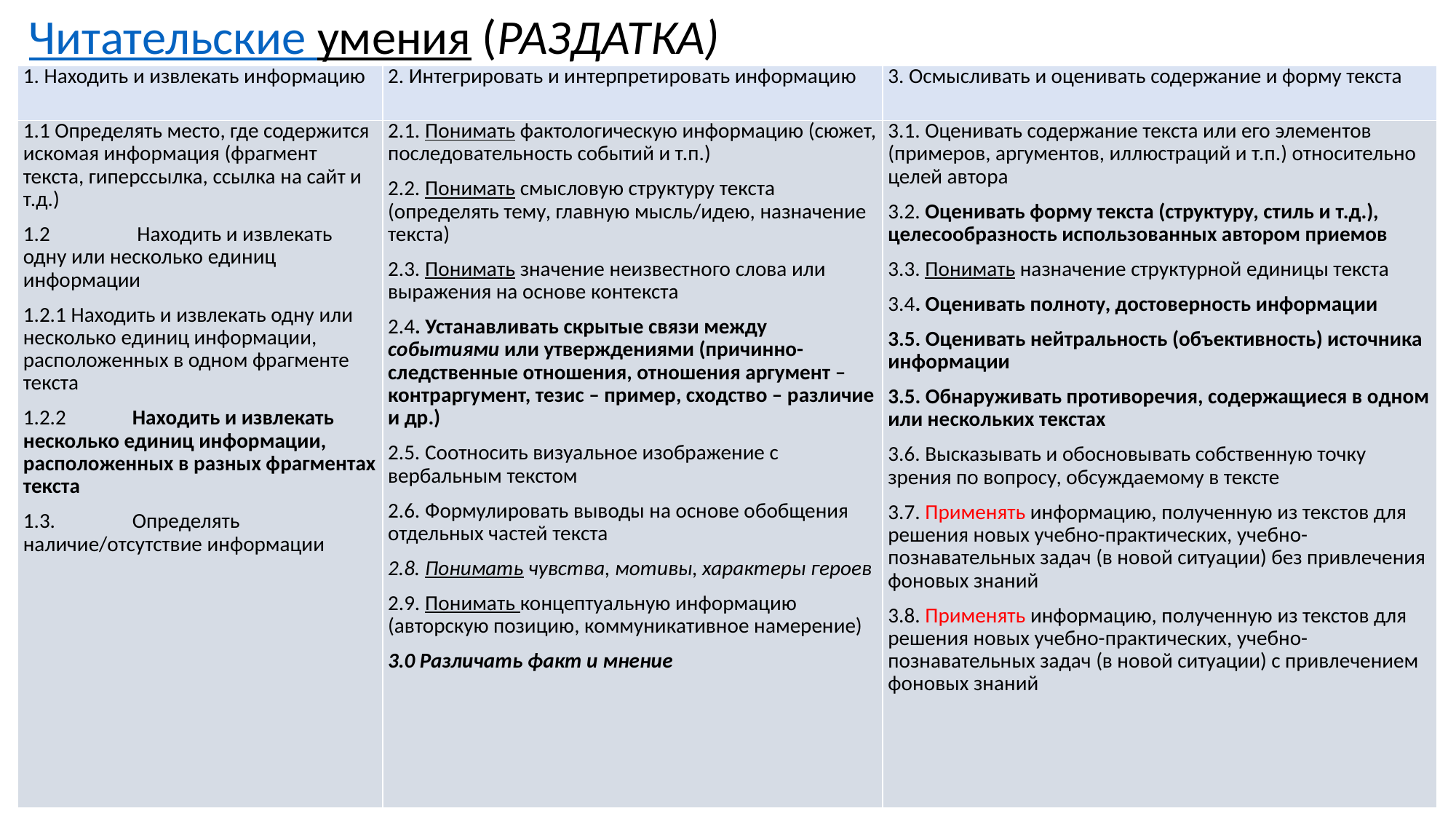

# Читательские умения (РАЗДАТКА)
| 1. Находить и извлекать информацию | 2. Интегрировать и интерпретировать информацию | 3. Осмысливать и оценивать содержание и форму текста |
| --- | --- | --- |
| 1.1 Определять место, где содержится искомая информация (фрагмент текста, гиперссылка, ссылка на сайт и т.д.) 1.2 Находить и извлекать одну или несколько единиц информации 1.2.1 Находить и извлекать одну или несколько единиц информации, расположенных в одном фрагменте текста 1.2.2 Находить и извлекать несколько единиц информации, расположенных в разных фрагментах текста 1.3. Определять наличие/отсутствие информации | 2.1. Понимать фактологическую информацию (сюжет, последовательность событий и т.п.) 2.2. Понимать смысловую структуру текста (определять тему, главную мысль/идею, назначение текста) 2.3. Понимать значение неизвестного слова или выражения на основе контекста 2.4. Устанавливать скрытые связи между событиями или утверждениями (причинно-следственные отношения, отношения аргумент – контраргумент, тезис – пример, сходство – различие и др.) 2.5. Соотносить визуальное изображение с вербальным текстом 2.6. Формулировать выводы на основе обобщения отдельных частей текста 2.8. Понимать чувства, мотивы, характеры героев 2.9. Понимать концептуальную информацию (авторскую позицию, коммуникативное намерение) 3.0 Различать факт и мнение | 3.1. Оценивать содержание текста или его элементов (примеров, аргументов, иллюстраций и т.п.) относительно целей автора 3.2. Оценивать форму текста (структуру, стиль и т.д.), целесообразность использованных автором приемов 3.3. Понимать назначение структурной единицы текста 3.4. Оценивать полноту, достоверность информации 3.5. Оценивать нейтральность (объективность) источника информации 3.5. Обнаруживать противоречия, содержащиеся в одном или нескольких текстах 3.6. Высказывать и обосновывать собственную точку зрения по вопросу, обсуждаемому в тексте 3.7. Применять информацию, полученную из текстов для решения новых учебно-практических, учебно-познавательных задач (в новой ситуации) без привлечения фоновых знаний 3.8. Применять информацию, полученную из текстов для решения новых учебно-практических, учебно-познавательных задач (в новой ситуации) с привлечением фоновых знаний |